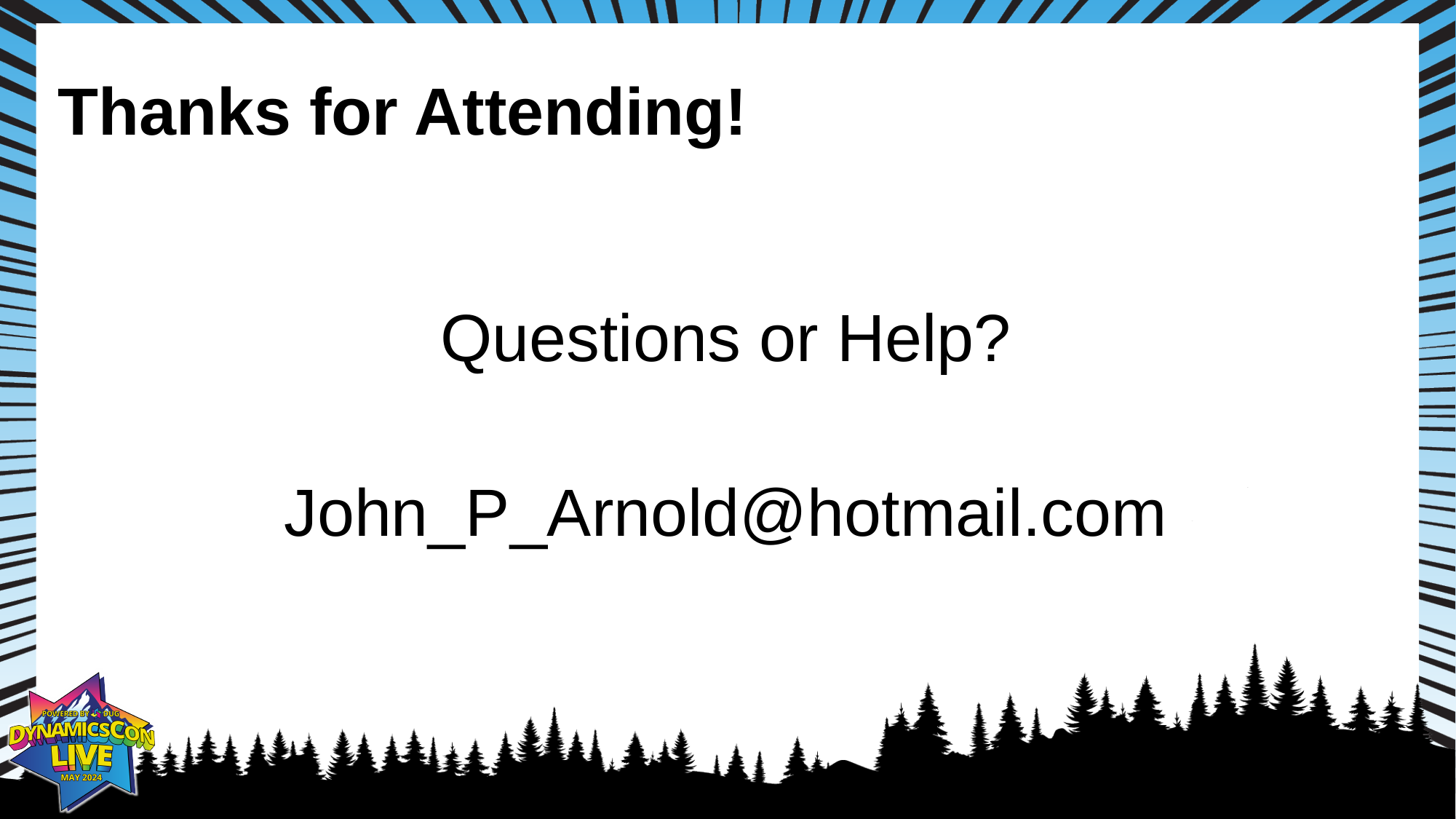

# Thanks for Attending!

Questions or Help?

John_P_Arnold@hotmail.com